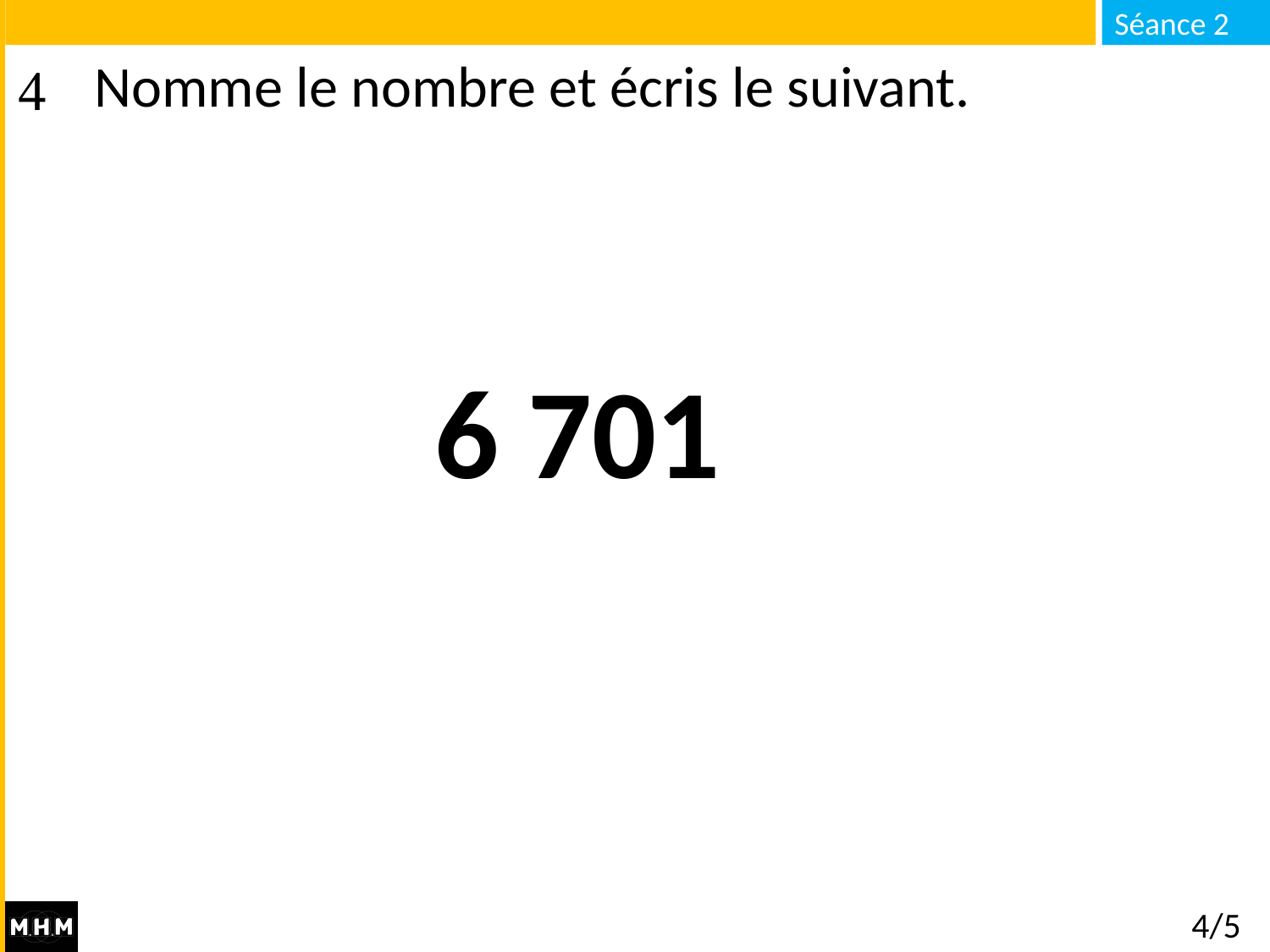

# Nomme le nombre et écris le suivant.
6 701
4/5